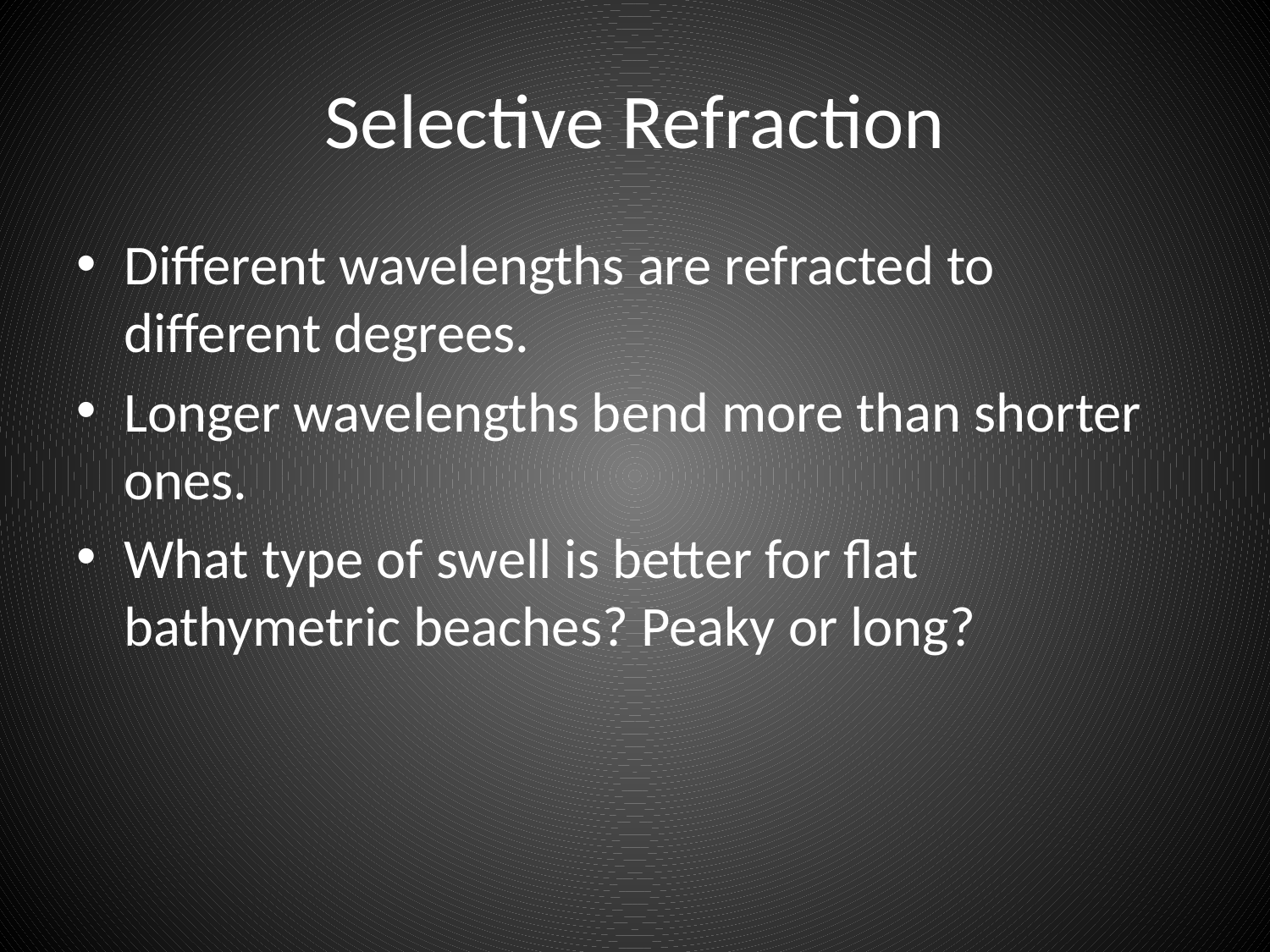

# Selective Refraction
Different wavelengths are refracted to different degrees.
Longer wavelengths bend more than shorter ones.
What type of swell is better for flat bathymetric beaches? Peaky or long?